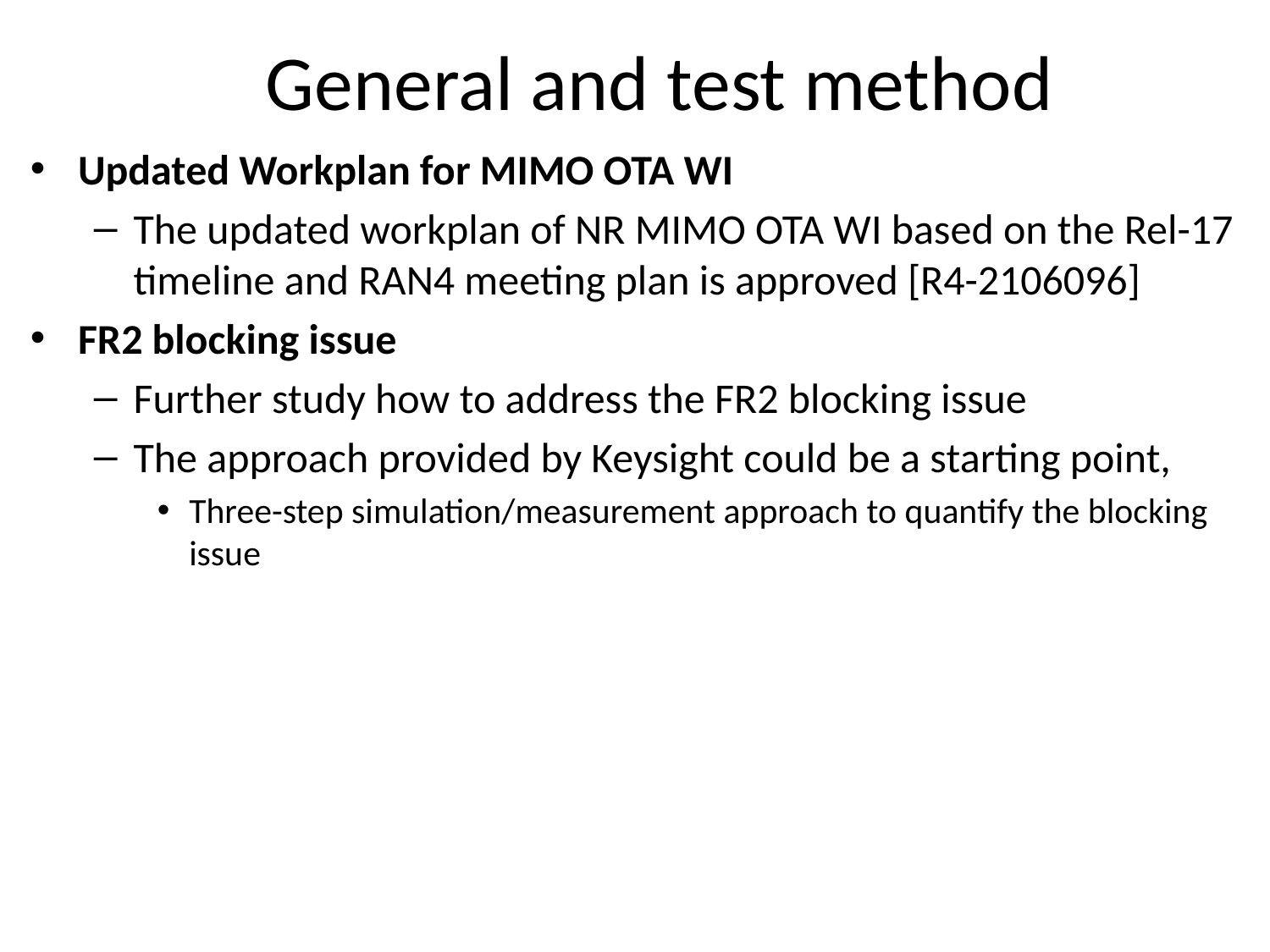

# General and test method
Updated Workplan for MIMO OTA WI
The updated workplan of NR MIMO OTA WI based on the Rel-17 timeline and RAN4 meeting plan is approved [R4-2106096]
FR2 blocking issue
Further study how to address the FR2 blocking issue
The approach provided by Keysight could be a starting point,
Three-step simulation/measurement approach to quantify the blocking issue